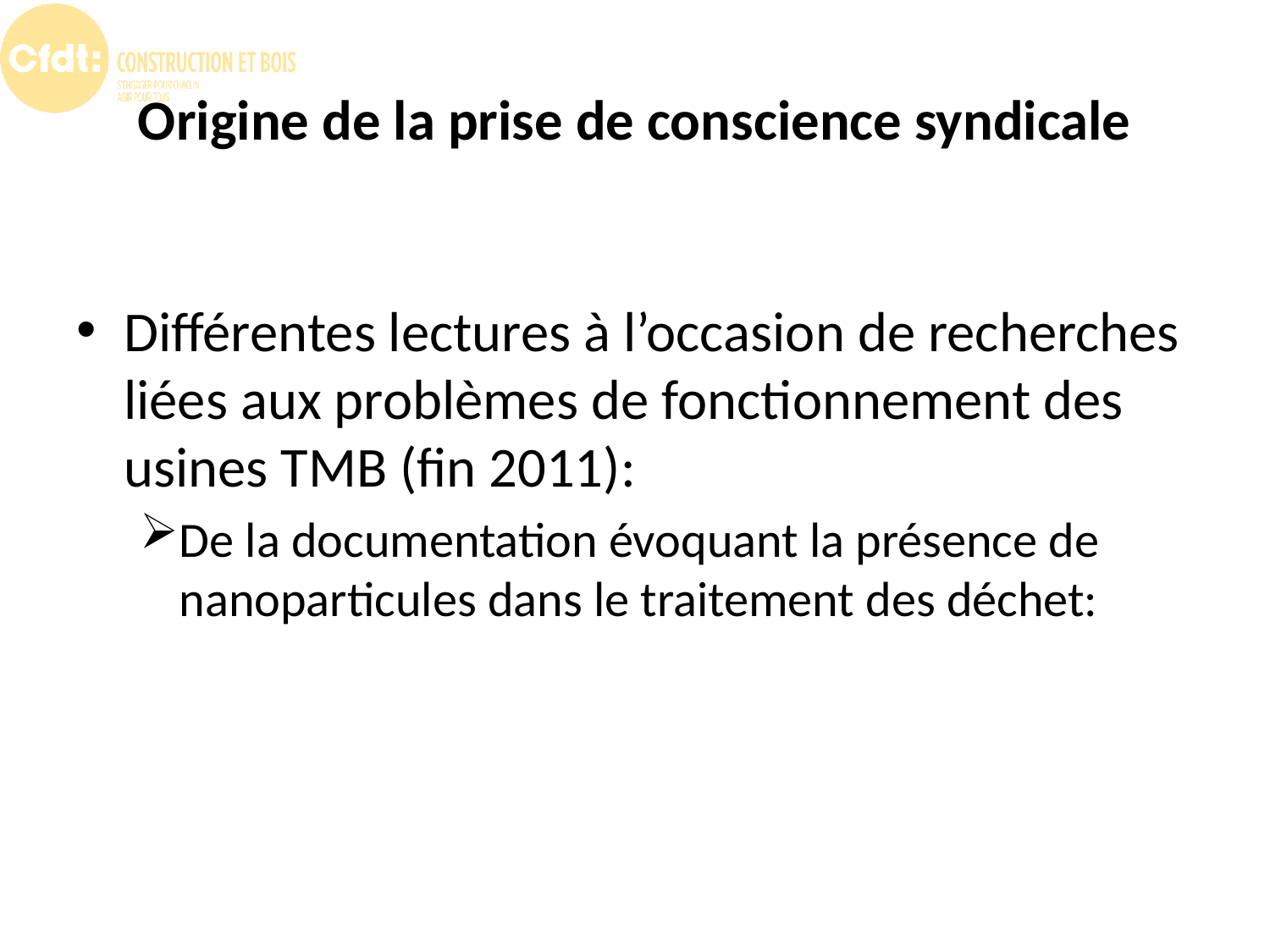

# Origine de la prise de conscience syndicale
Différentes lectures à l’occasion de recherches liées aux problèmes de fonctionnement des usines TMB (fin 2011):
De la documentation évoquant la présence de nanoparticules dans le traitement des déchet: